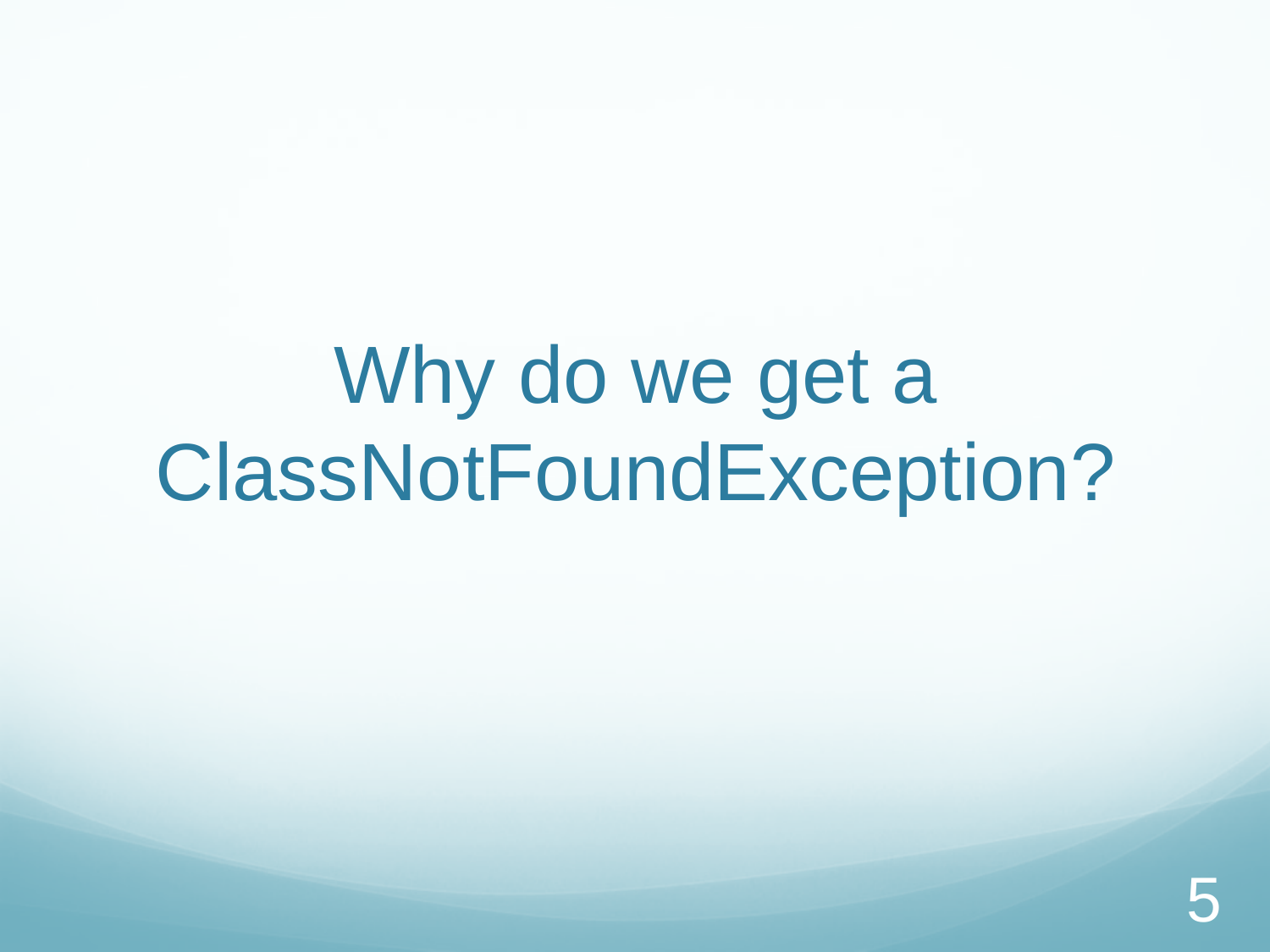

# Why do we get a ClassNotFoundException?
5